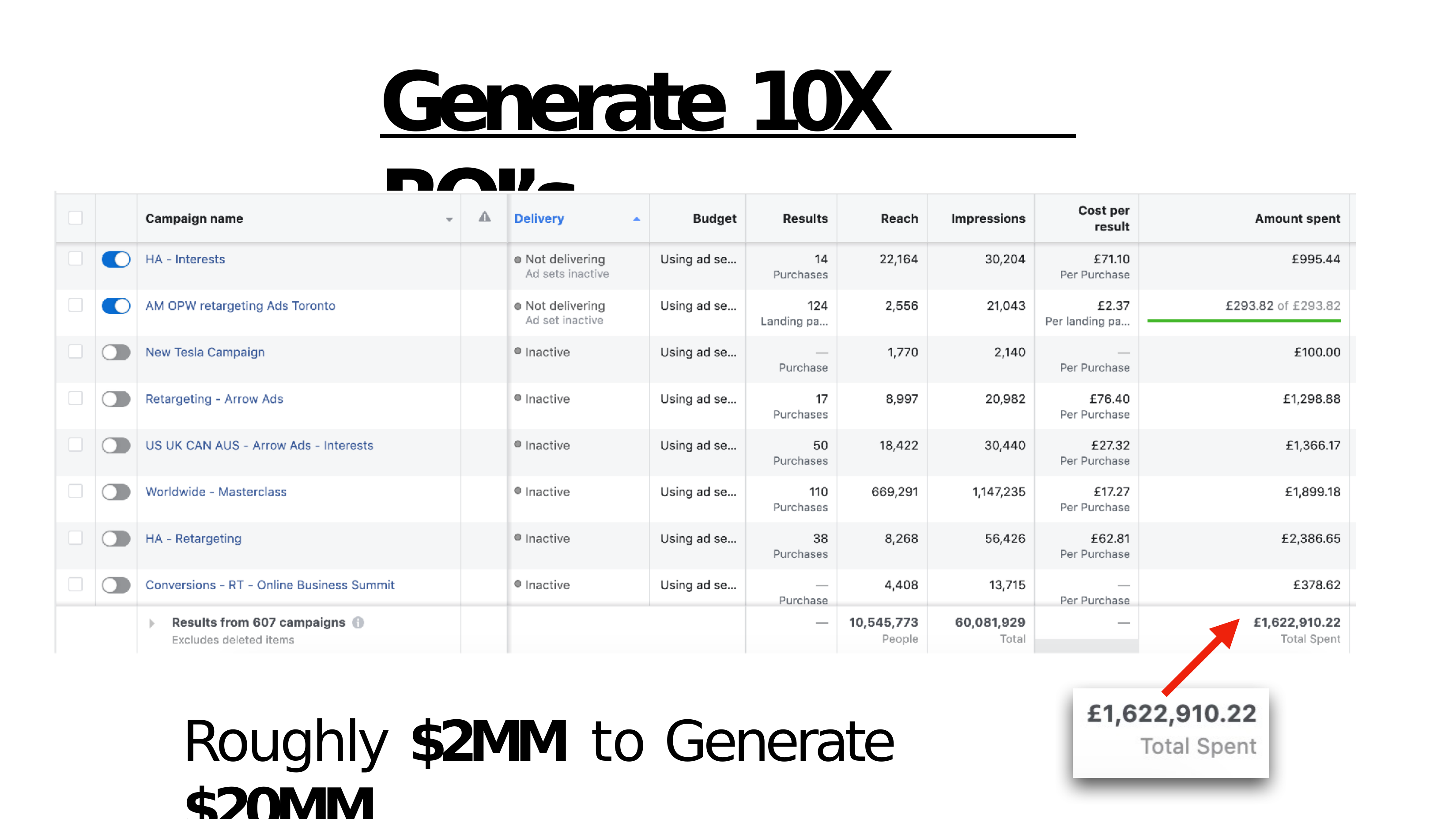

# Generate 10X ROI’s

Roughly $2MM to Generate $20MM